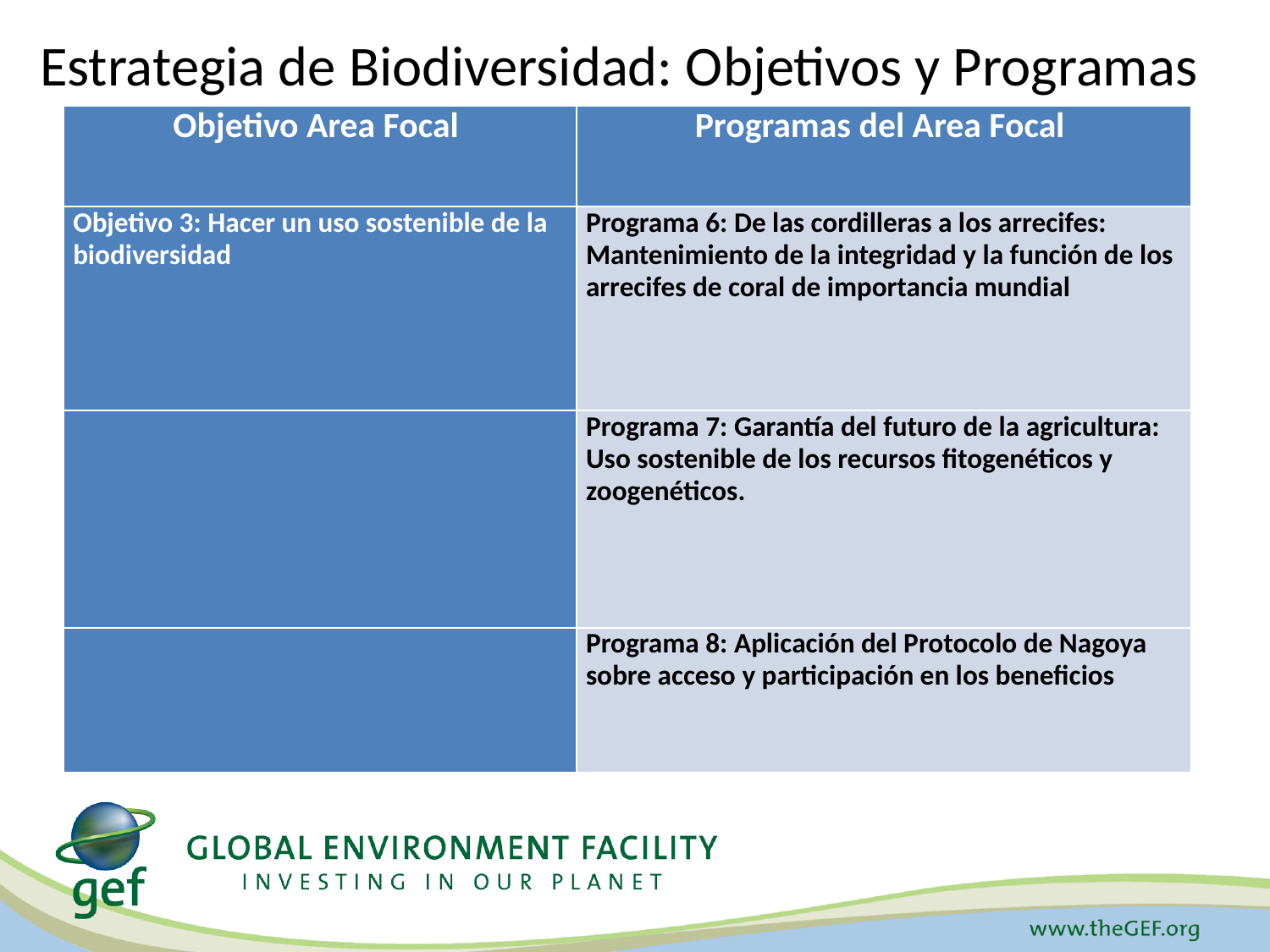

# Estrategia de Biodiversidad: Objetivos y Programas
| Objetivo Area Focal | Programas del Area Focal |
| --- | --- |
| Objetivo 3: Hacer un uso sostenible de la biodiversidad | Programa 6: De las cordilleras a los arrecifes: Mantenimiento de la integridad y la función de los arrecifes de coral de importancia mundial |
|  | Programa 7: Garantía del futuro de la agricultura: Uso sostenible de los recursos fitogenéticos y zoogenéticos. |
|  | Programa 8: Aplicación del Protocolo de Nagoya sobre acceso y participación en los beneficios |